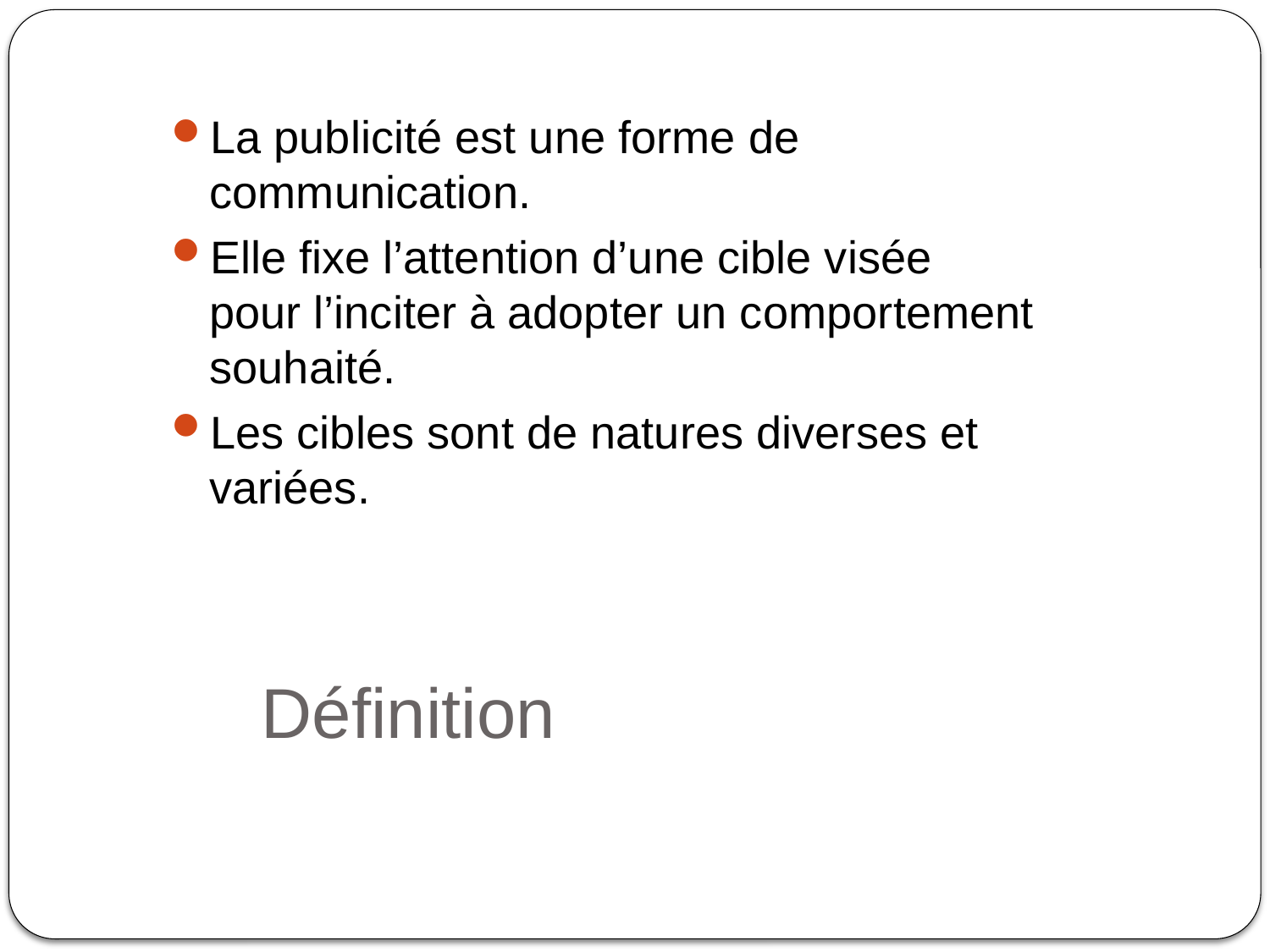

La publicité est une forme de communication.
Elle fixe l’attention d’une cible visée pour l’inciter à adopter un comportement souhaité.
Les cibles sont de natures diverses et variées.
# Définition